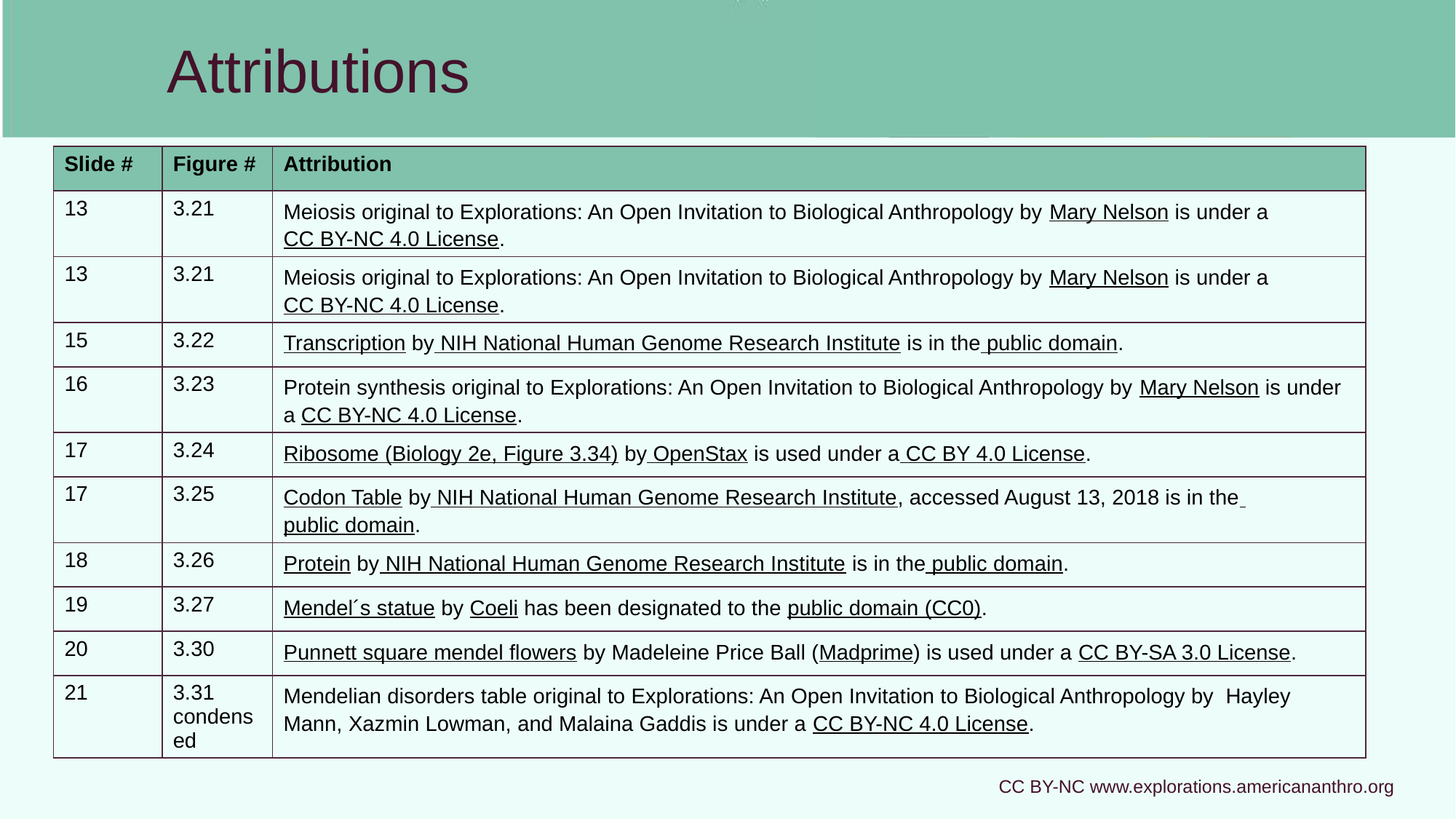

# Attributions
| Slide # | Figure # | Attribution |
| --- | --- | --- |
| 13 | 3.21 | Meiosis original to Explorations: An Open Invitation to Biological Anthropology by Mary Nelson is under a CC BY-NC 4.0 License. |
| 13 | 3.21 | Meiosis original to Explorations: An Open Invitation to Biological Anthropology by Mary Nelson is under a CC BY-NC 4.0 License. |
| 15 | 3.22 | Transcription by NIH National Human Genome Research Institute is in the public domain. |
| 16 | 3.23 | Protein synthesis original to Explorations: An Open Invitation to Biological Anthropology by Mary Nelson is under a CC BY-NC 4.0 License. |
| 17 | 3.24 | Ribosome (Biology 2e, Figure 3.34) by OpenStax is used under a CC BY 4.0 License. |
| 17 | 3.25 | Codon Table by NIH National Human Genome Research Institute, accessed August 13, 2018 is in the public domain. |
| 18 | 3.26 | Protein by NIH National Human Genome Research Institute is in the public domain. |
| 19 | 3.27 | Mendel´s statue by Coeli has been designated to the public domain (CC0). |
| 20 | 3.30 | Punnett square mendel flowers by Madeleine Price Ball (Madprime) is used under a CC BY-SA 3.0 License. |
| 21 | 3.31 condensed | Mendelian disorders table original to Explorations: An Open Invitation to Biological Anthropology by Hayley Mann, Xazmin Lowman, and Malaina Gaddis is under a CC BY-NC 4.0 License. |